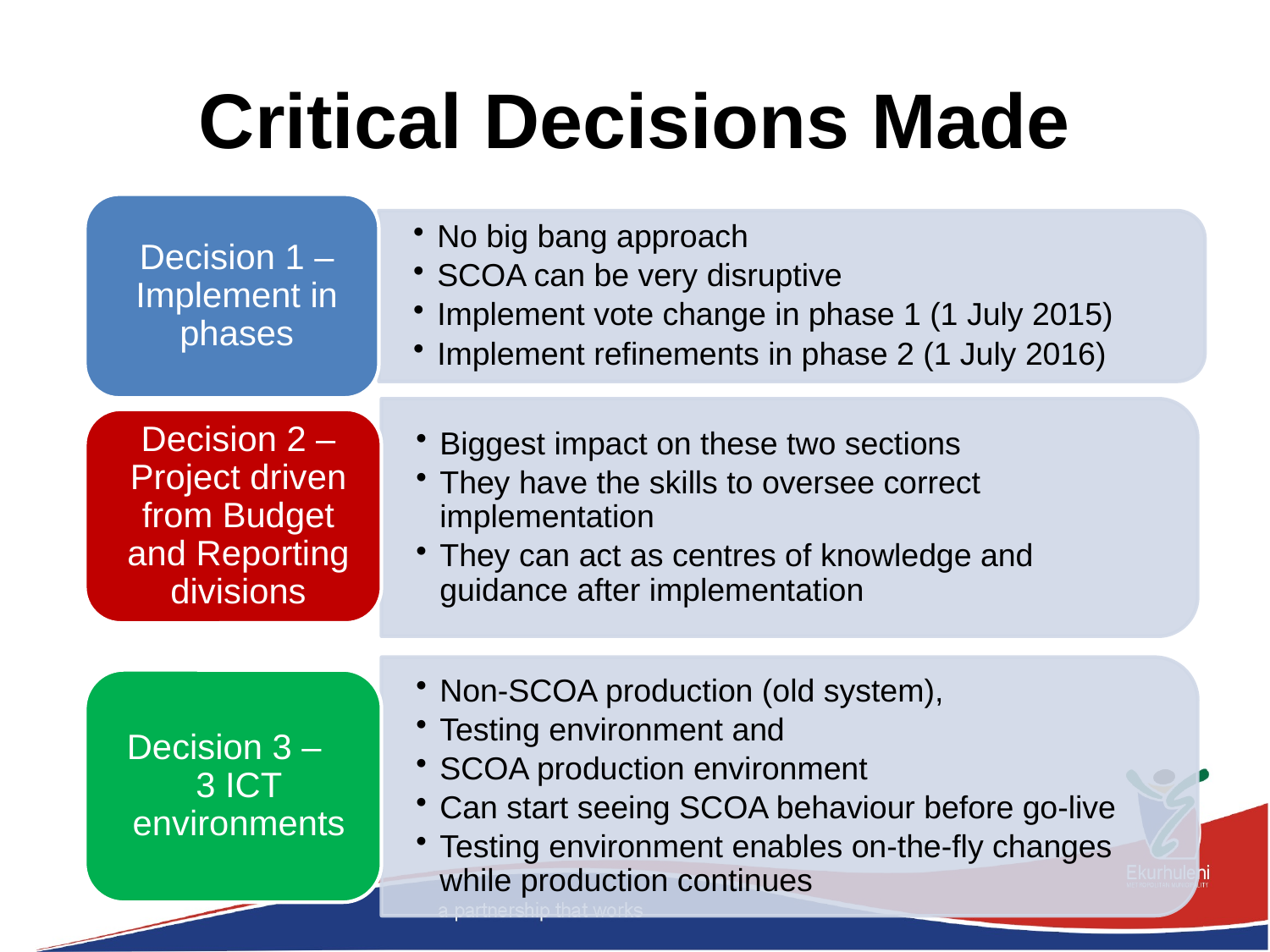

# Critical Decisions Made
No big bang approach
SCOA can be very disruptive
Implement vote change in phase 1 (1 July 2015)
Implement refinements in phase 2 (1 July 2016)
Decision 1 – Implement in phases
Biggest impact on these two sections
They have the skills to oversee correct implementation
They can act as centres of knowledge and guidance after implementation
Decision 2 – Project driven from Budget and Reporting divisions
Non-SCOA production (old system),
Testing environment and
SCOA production environment
Can start seeing SCOA behaviour before go-live
Testing environment enables on-the-fly changes while production continues
Decision 3 –    3 ICT environments